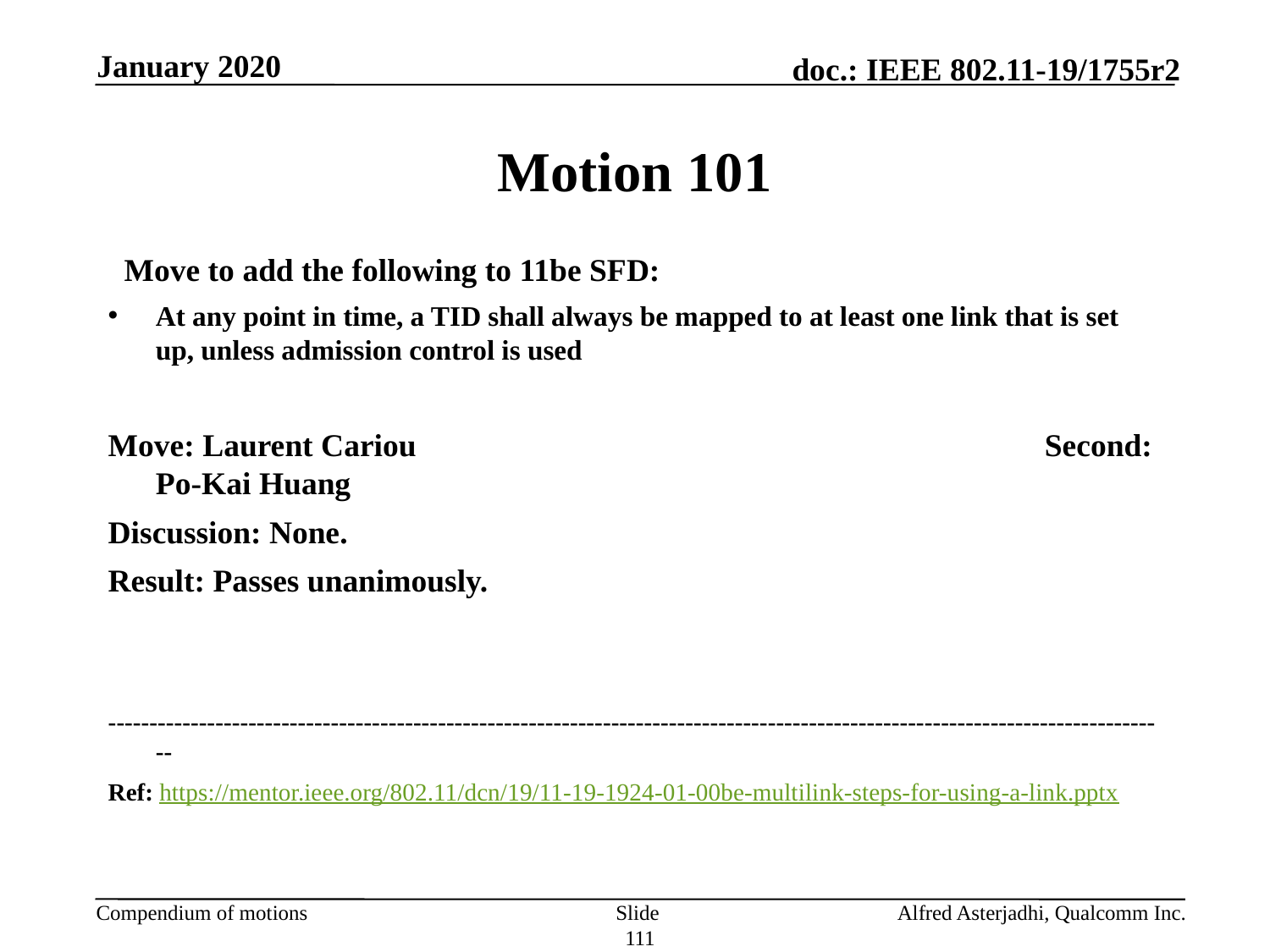

January 2020
# Motion 101
  Move to add the following to 11be SFD:
At any point in time, a TID shall always be mapped to at least one link that is set up, unless admission control is used

Move: Laurent Cariou					Second: Po-Kai Huang
Discussion: None.
Result: Passes unanimously.

---------------------------------------------------------------------------------------------------------------------------------
Ref: https://mentor.ieee.org/802.11/dcn/19/11-19-1924-01-00be-multilink-steps-for-using-a-link.pptx

Slide 111
Alfred Asterjadhi, Qualcomm Inc.